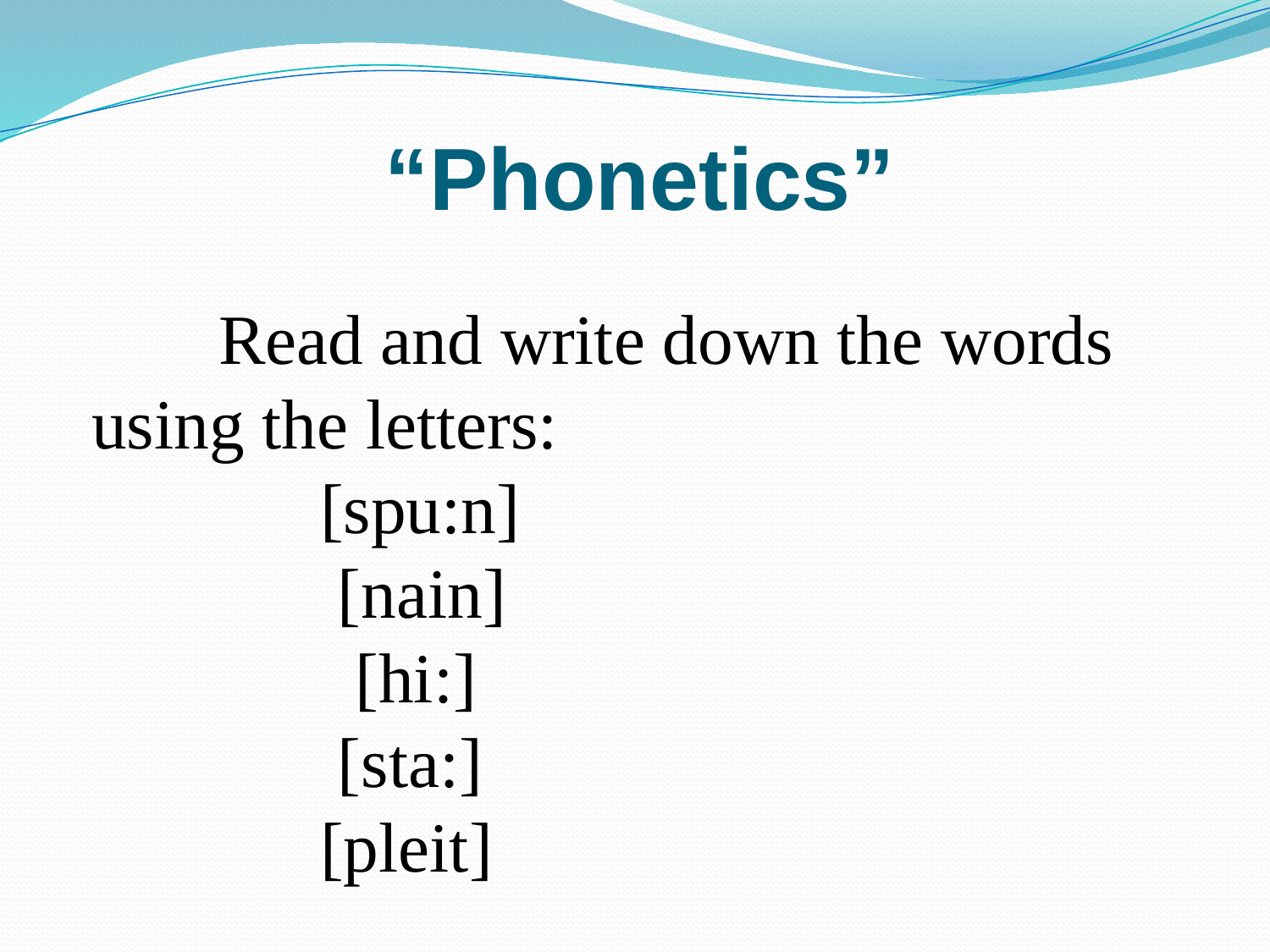

# “Phonetics”
	Read and write down the words using the letters:
             [spu:n]
              [nain]
               [hi:]
              [sta:]
             [pleit]